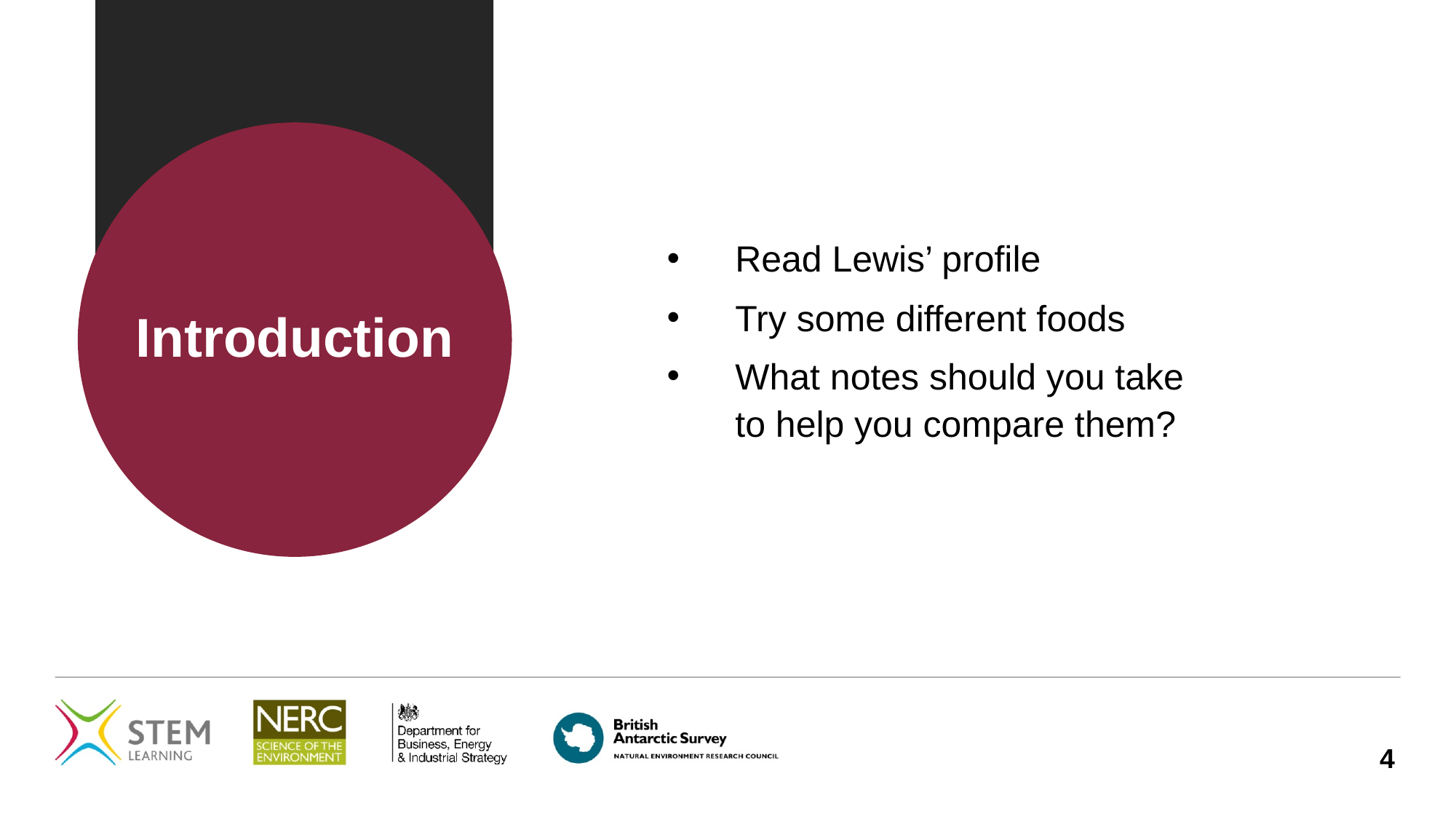

Read Lewis’ profile
Try some different foods
What notes should you take to help you compare them?
# Introduction
4